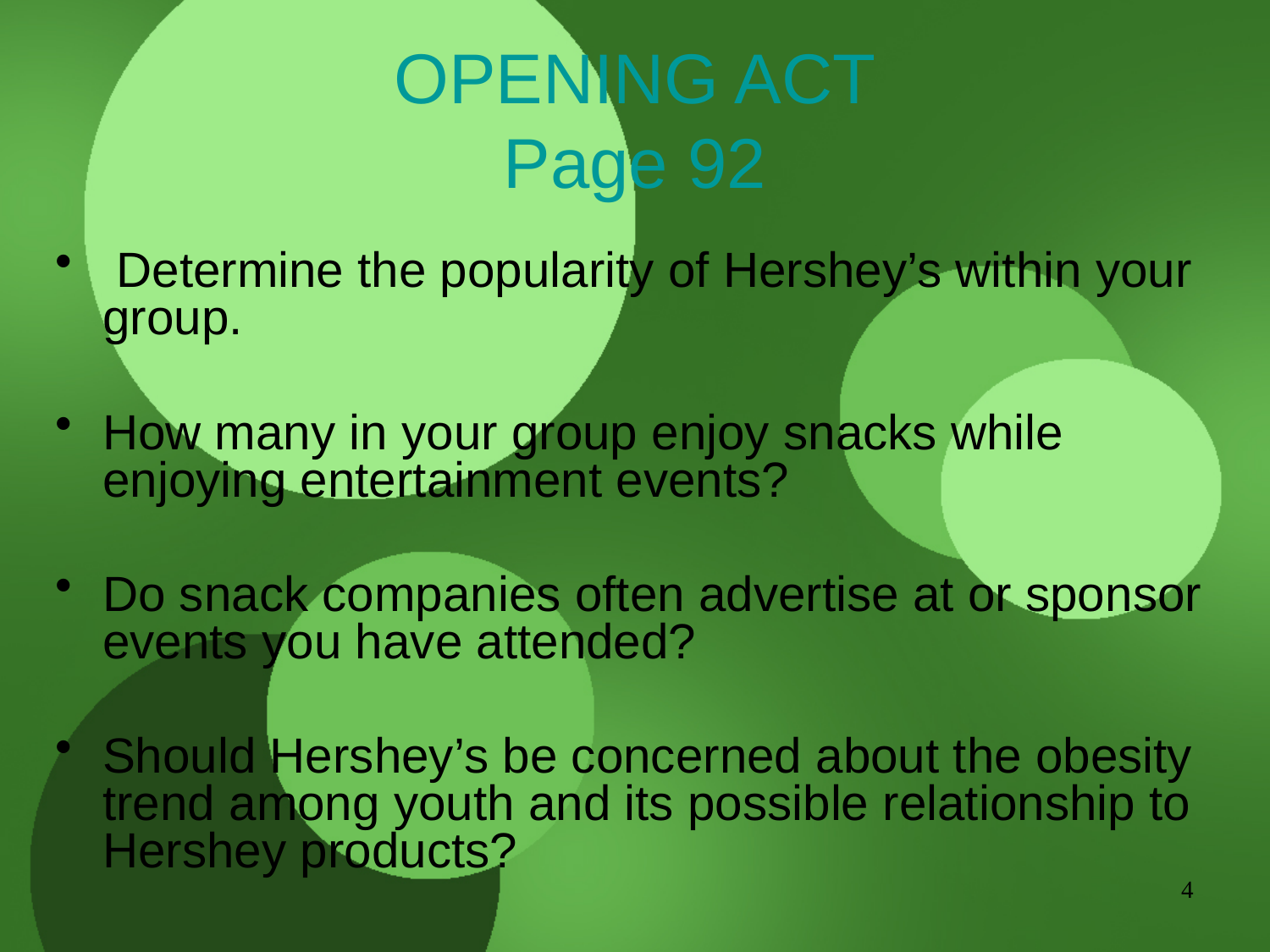

# OPENING ACT Page 92
 Determine the popularity of Hershey’s within your group.

How many in your group enjoy snacks while enjoying entertainment events?

Do snack companies often advertise at or sponsor events you have attended?

Should Hershey’s be concerned about the obesity trend among youth and its possible relationship to Hershey products?
4